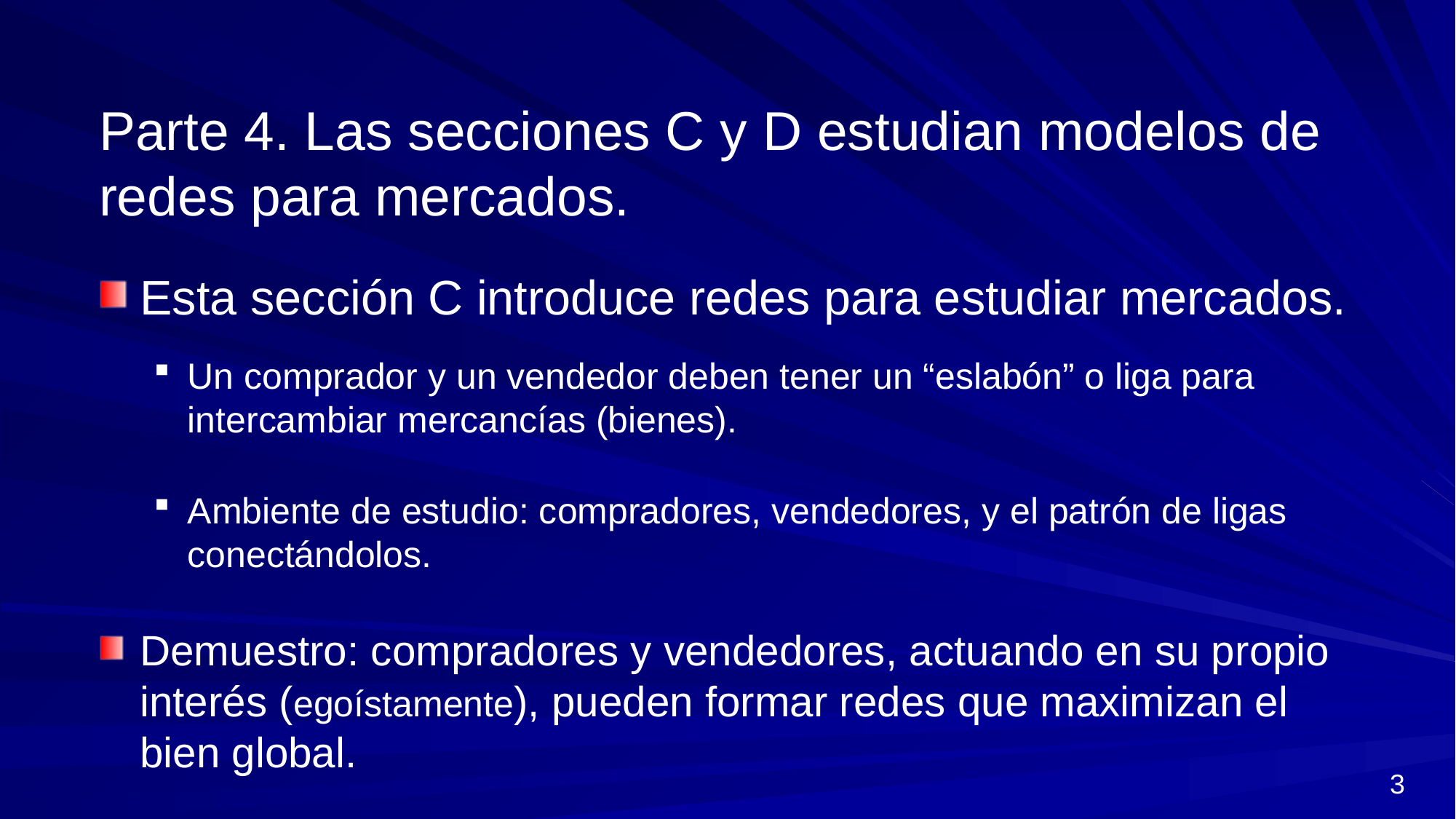

Parte 4. Las secciones C y D estudian modelos de redes para mercados.

Esta sección C introduce redes para estudiar mercados.

Un comprador y un vendedor deben tener un “eslabón” o liga para intercambiar mercancías (bienes).

Ambiente de estudio: compradores, vendedores, y el patrón de ligas conectándolos.

Demuestro: compradores y vendedores, actuando en su propio interés (egoístamente), pueden formar redes que maximizan el bien global.

3